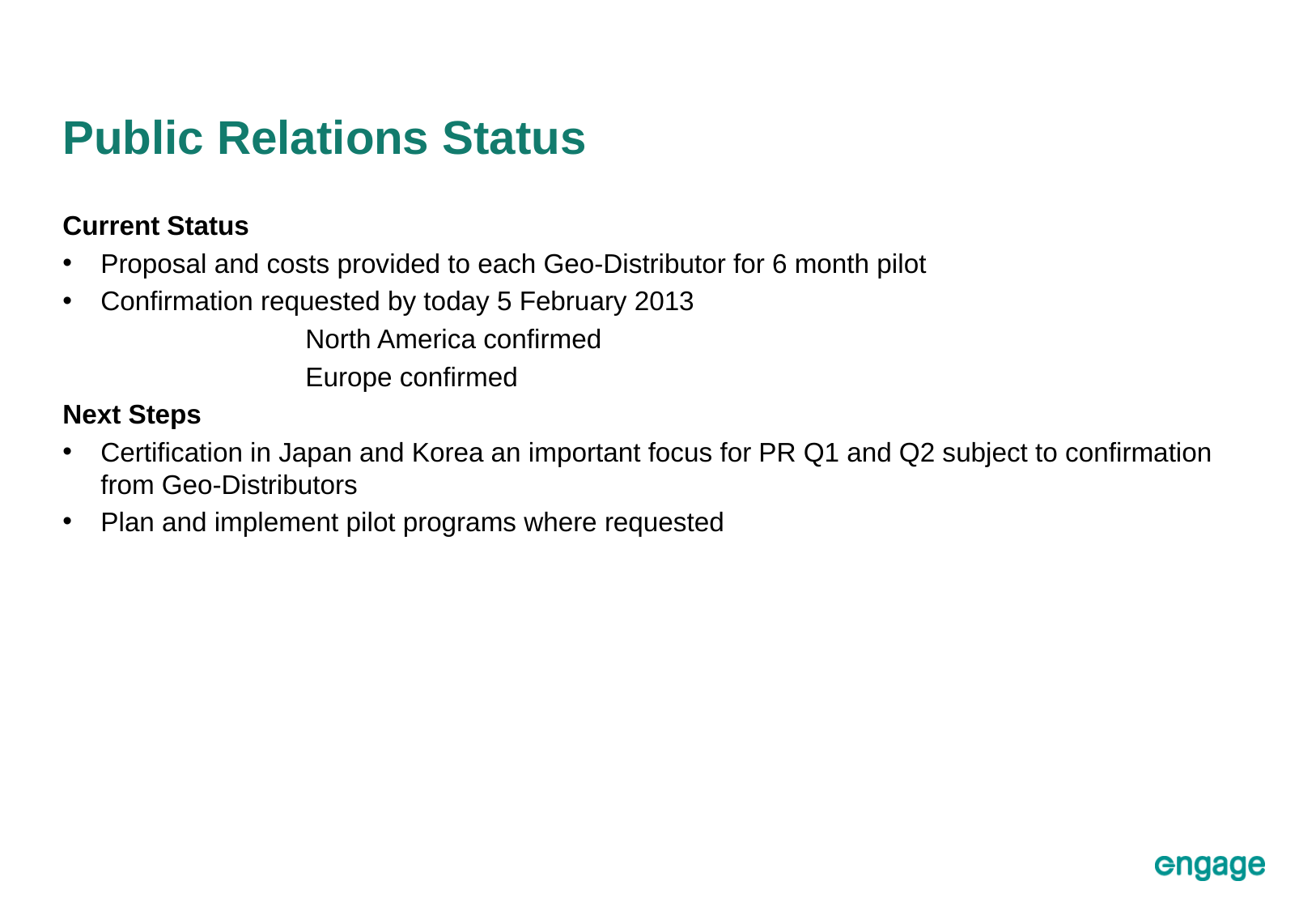

# Public Relations Status
Current Status
Proposal and costs provided to each Geo-Distributor for 6 month pilot
Confirmation requested by today 5 February 2013
		North America confirmed
		Europe confirmed
Next Steps
Certification in Japan and Korea an important focus for PR Q1 and Q2 subject to confirmation from Geo-Distributors
Plan and implement pilot programs where requested